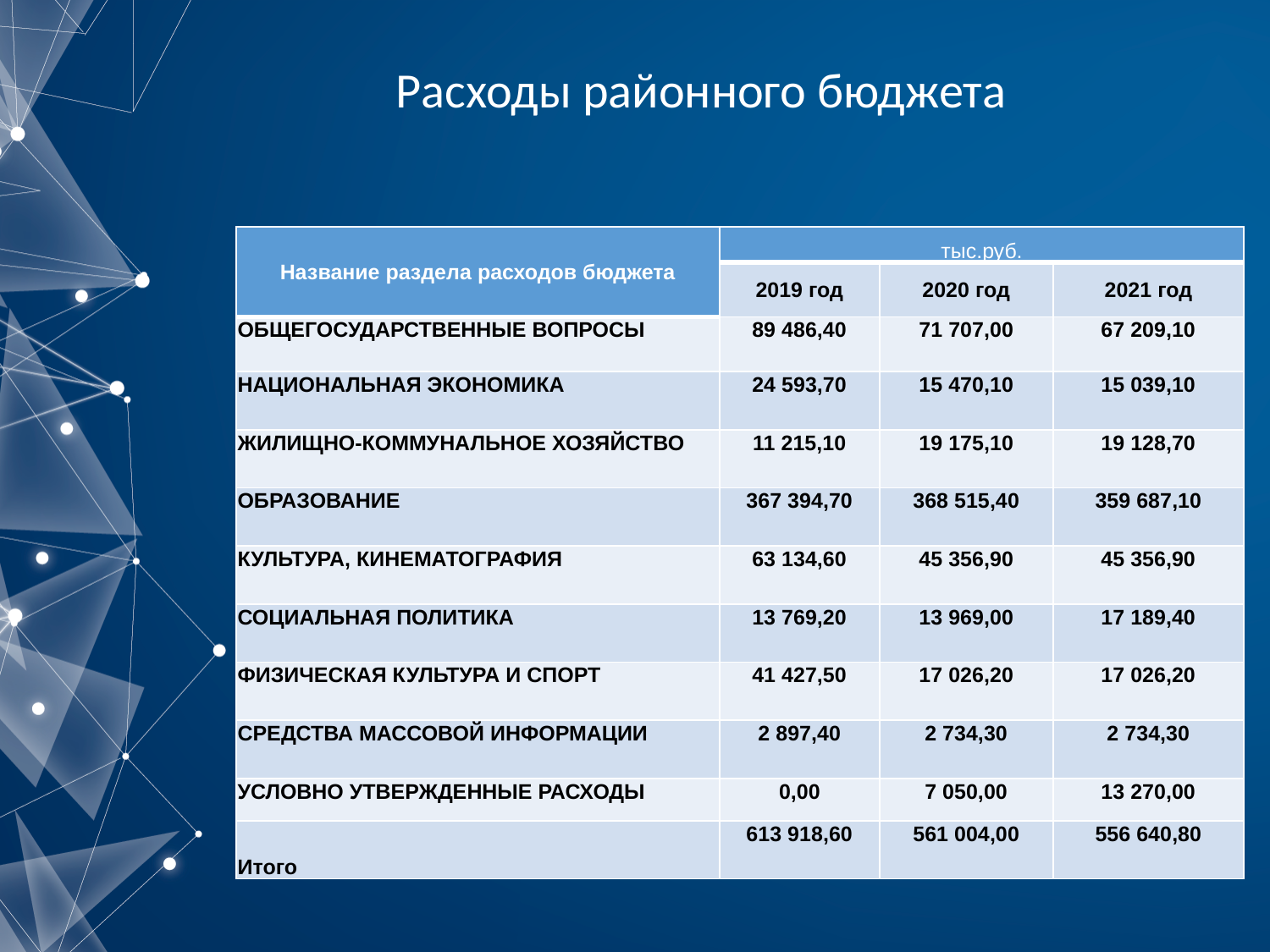

# Расходы районного бюджета
| Название раздела расходов бюджета | тыс.руб. |  |  |
| --- | --- | --- | --- |
|  | 2019 год | 2020 год | 2021 год |
| ОБЩЕГОСУДАРСТВЕННЫЕ ВОПРОСЫ | 89 486,40 | 71 707,00 | 67 209,10 |
| НАЦИОНАЛЬНАЯ ЭКОНОМИКА | 24 593,70 | 15 470,10 | 15 039,10 |
| ЖИЛИЩНО-КОММУНАЛЬНОЕ ХОЗЯЙСТВО | 11 215,10 | 19 175,10 | 19 128,70 |
| ОБРАЗОВАНИЕ | 367 394,70 | 368 515,40 | 359 687,10 |
| КУЛЬТУРА, КИНЕМАТОГРАФИЯ | 63 134,60 | 45 356,90 | 45 356,90 |
| СОЦИАЛЬНАЯ ПОЛИТИКА | 13 769,20 | 13 969,00 | 17 189,40 |
| ФИЗИЧЕСКАЯ КУЛЬТУРА И СПОРТ | 41 427,50 | 17 026,20 | 17 026,20 |
| СРЕДСТВА МАССОВОЙ ИНФОРМАЦИИ | 2 897,40 | 2 734,30 | 2 734,30 |
| УСЛОВНО УТВЕРЖДЕННЫЕ РАСХОДЫ | 0,00 | 7 050,00 | 13 270,00 |
| Итого | 613 918,60 | 561 004,00 | 556 640,80 |